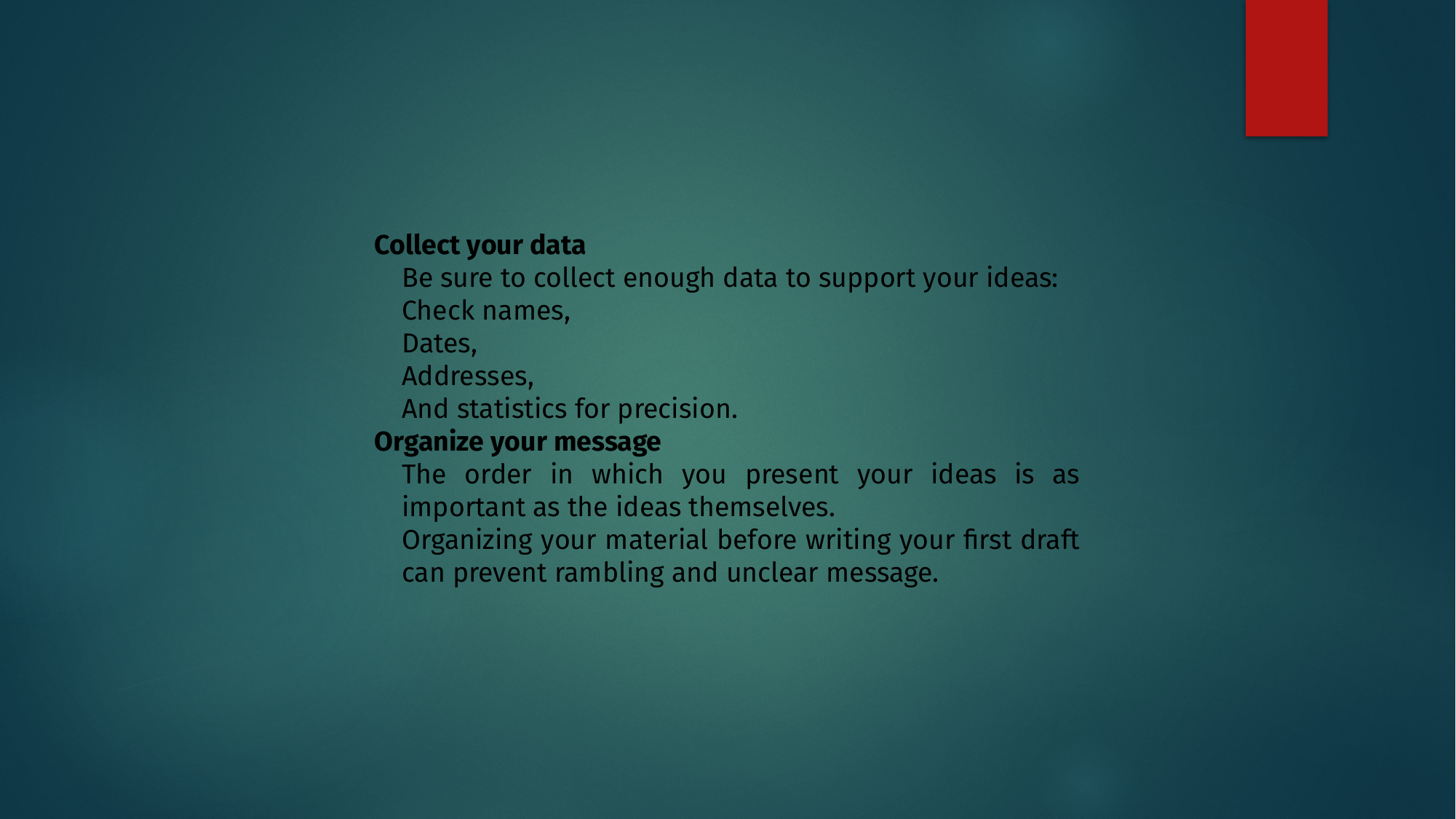

Collect your data
Be sure to collect enough data to support your ideas:
Check names,
Dates,
Addresses,
And statistics for precision.
Organize your message
The order in which you present your ideas is as important as the ideas themselves.
Organizing your material before writing your first draft can prevent rambling and unclear message.